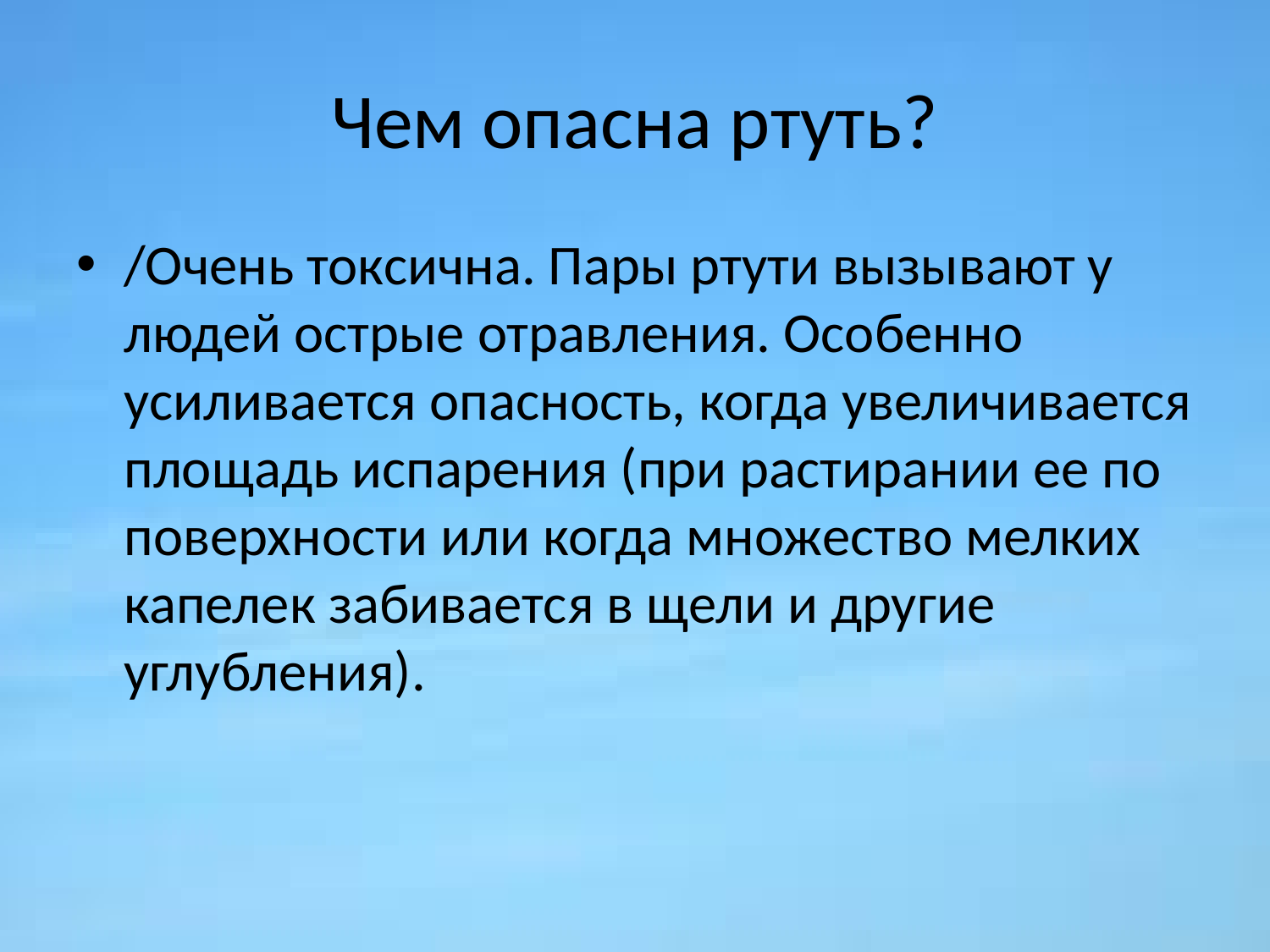

# Чем опасна ртуть?
/Очень токсична. Пары ртути вызывают у людей острые отравления. Особенно усиливается опасность, когда увеличивается площадь испарения (при растирании ее по поверхности или когда множество мелких капелек забивается в щели и другие углубления).